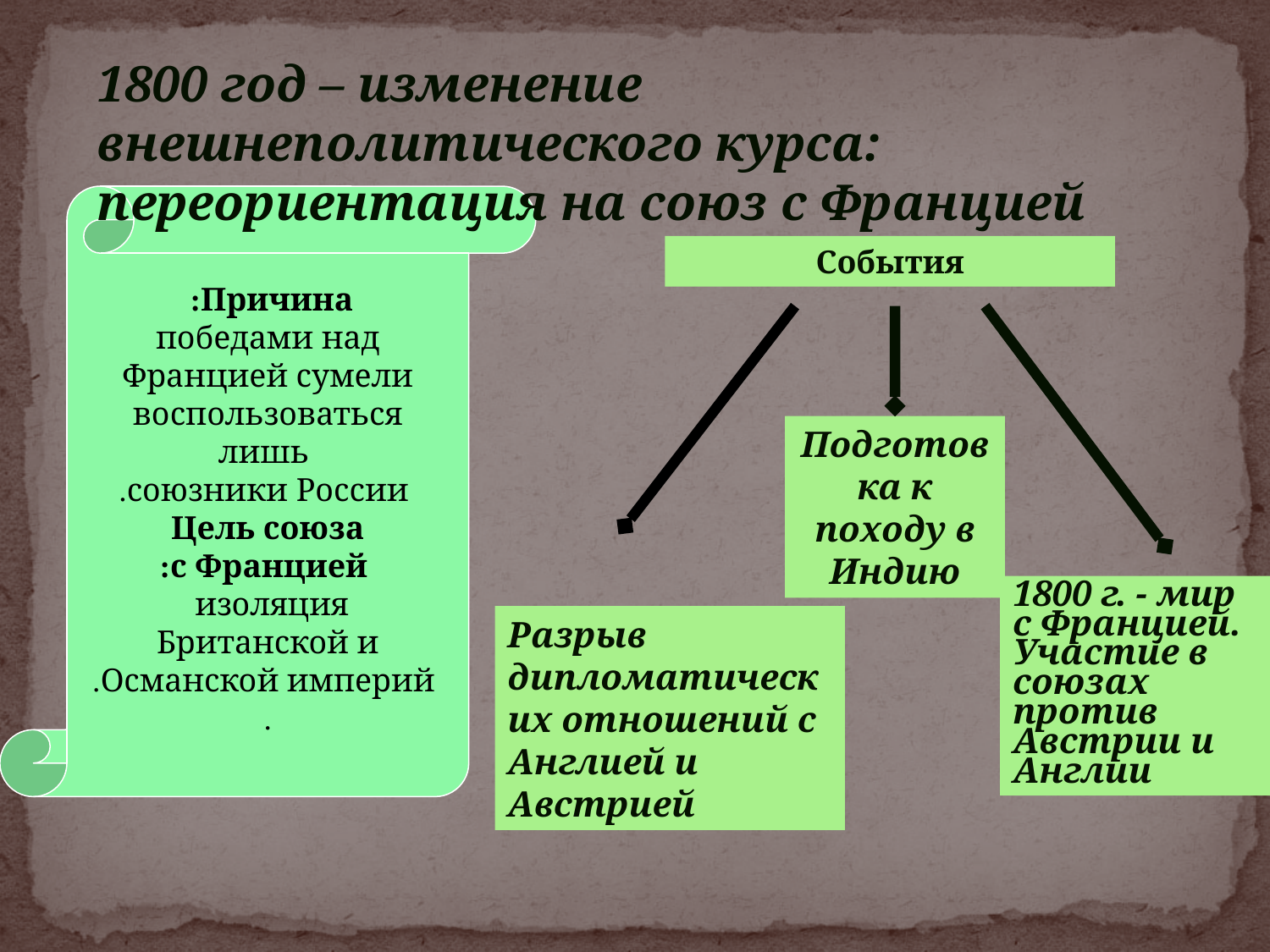

1800 год – изменение внешнеполитического курса: переориентация на союз с Францией

Причина:
победами над
 Францией сумели
воспользоваться
 лишь
 союзники России.
Цель союза
 с Францией:
изоляция
Британской и
 Османской империй.
.
События

Подготовка к походу в Индию
1800 г. - мир с Францией. Участие в союзах против Австрии и Англии
Разрыв дипломатических отношений с Англией и Австрией